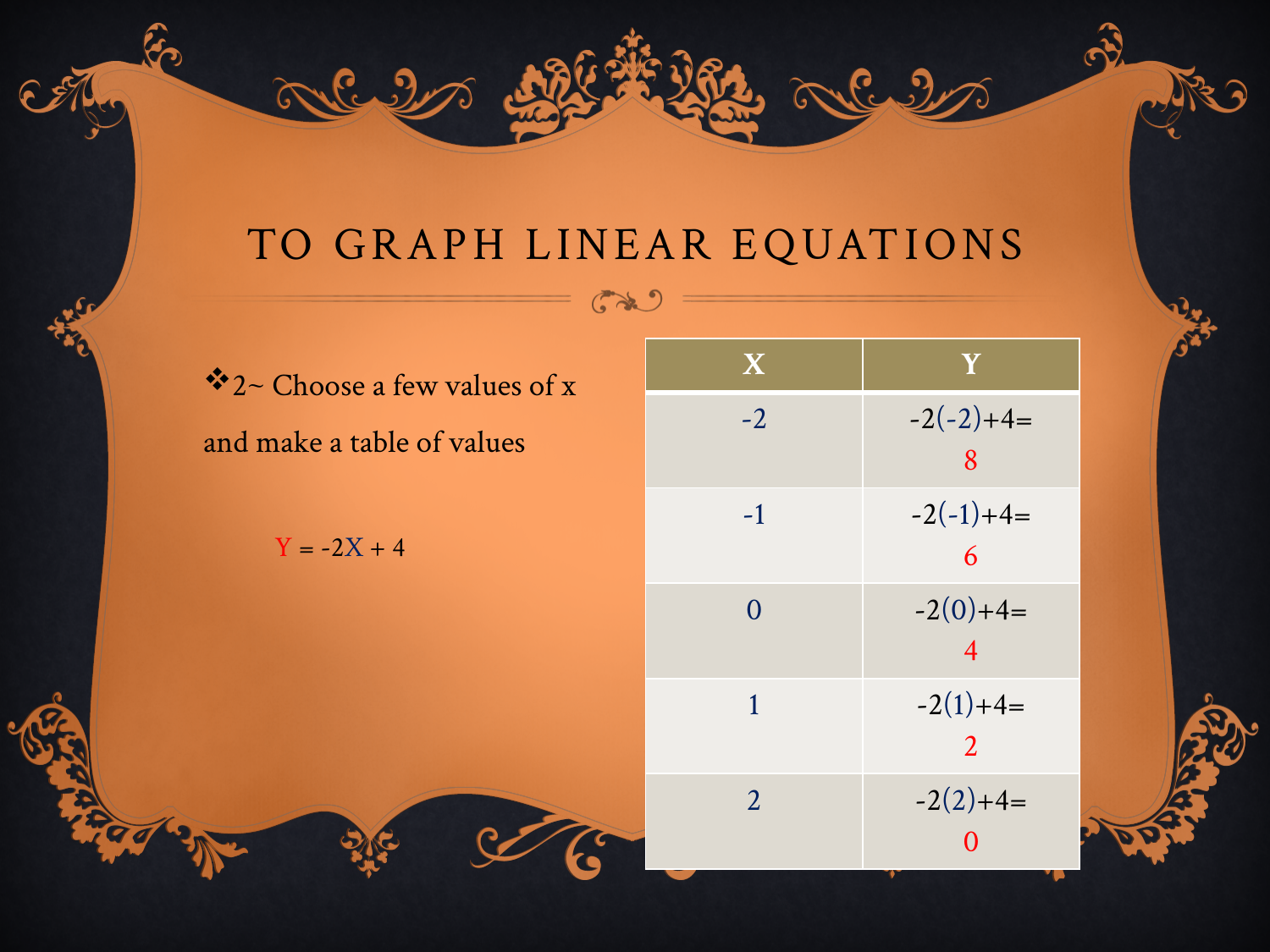

# To graph linear equations
2~ Choose a few values of x and make a table of values

Y = -2X + 4

| X | Y |
| --- | --- |
| -2 | -2(-2)+4= 8 |
| -1 | -2(-1)+4= 6 |
| 0 | -2(0)+4= 4 |
| 1 | -2(1)+4= 2 |
| 2 | -2(2)+4= 0 |